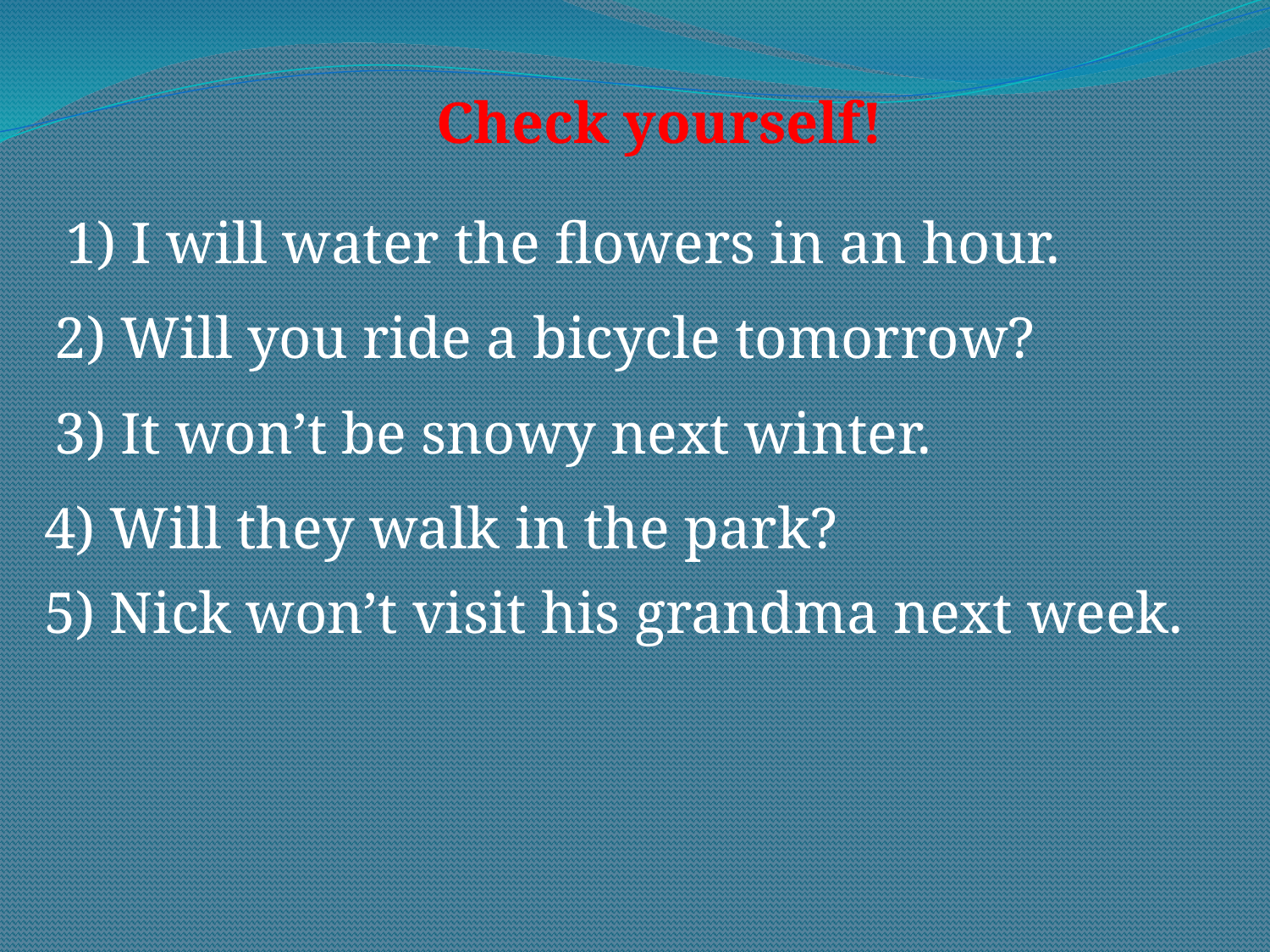

Check yourself!
1) I will water the flowers in an hour.
2) Will you ride a bicycle tomorrow?
3) It won’t be snowy next winter.
4) Will they walk in the park?
5) Nick won’t visit his grandma next week.